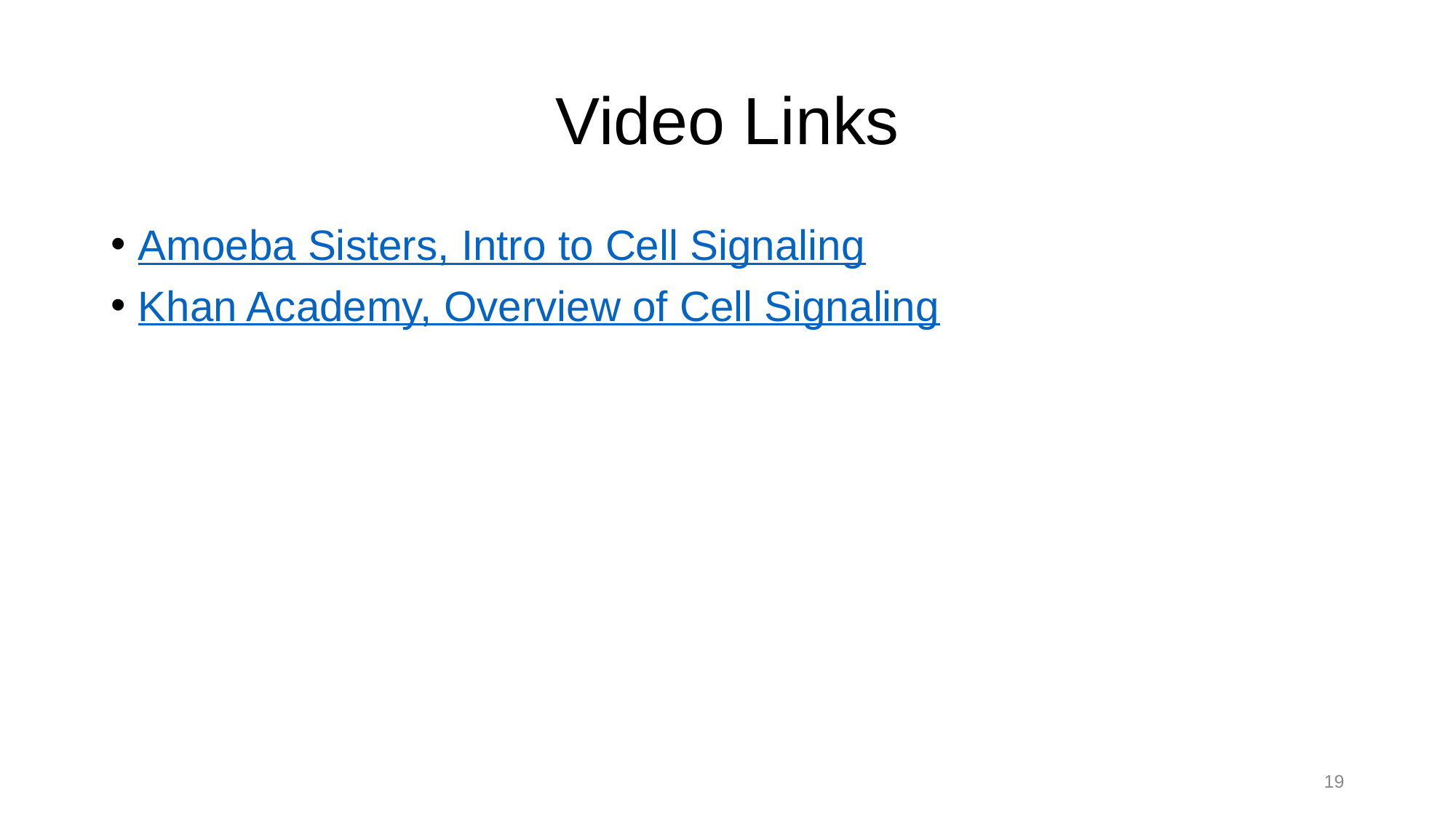

# Video Links
Amoeba Sisters, Intro to Cell Signaling
Khan Academy, Overview of Cell Signaling
19